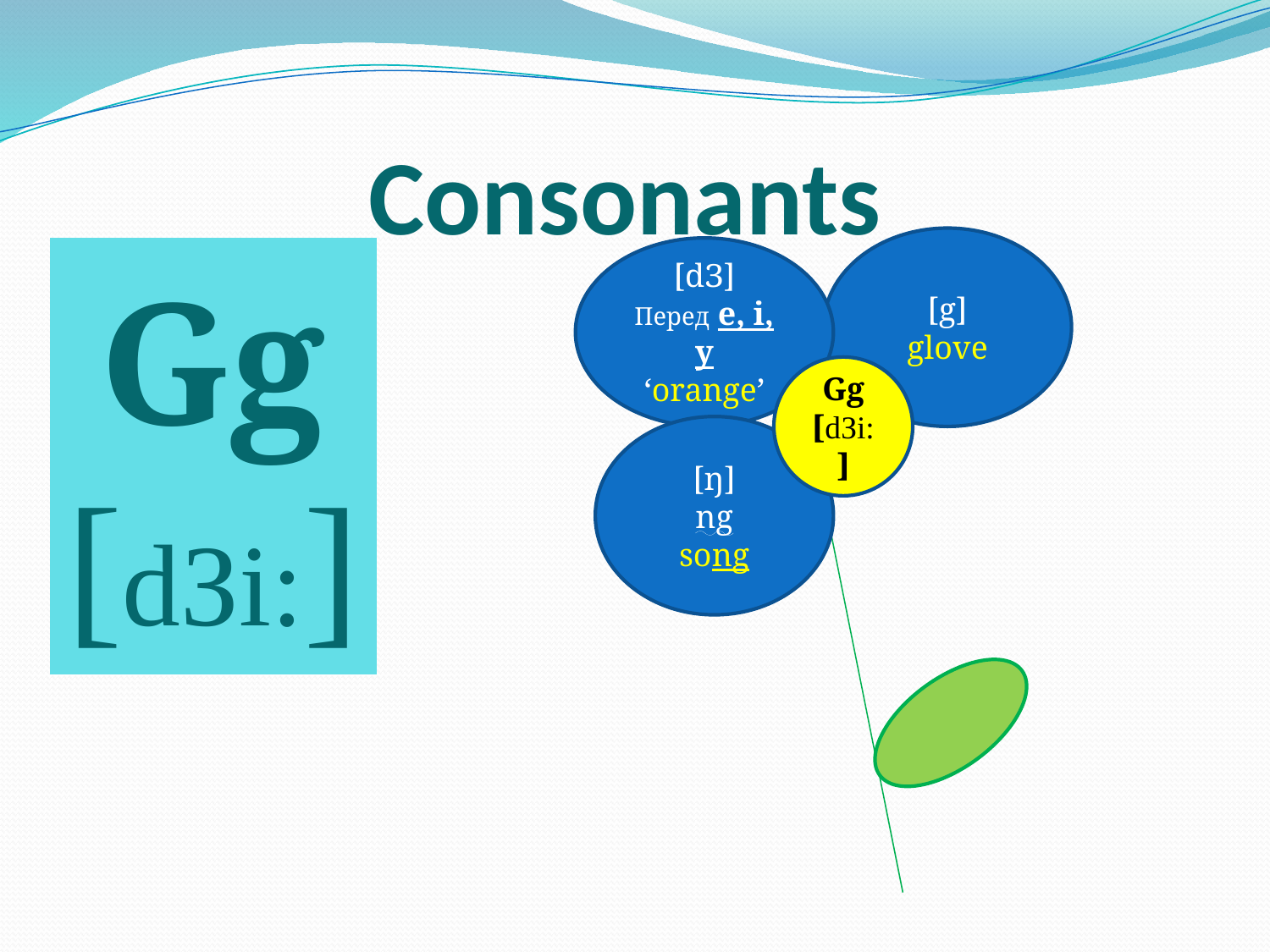

# Consonants
[g]
glove
| Gg [dЗi:] |
| --- |
[dЗ]
Перед e, i, y
‘orange’
Gg
[dЗi:]
[ŋ]
ng
song